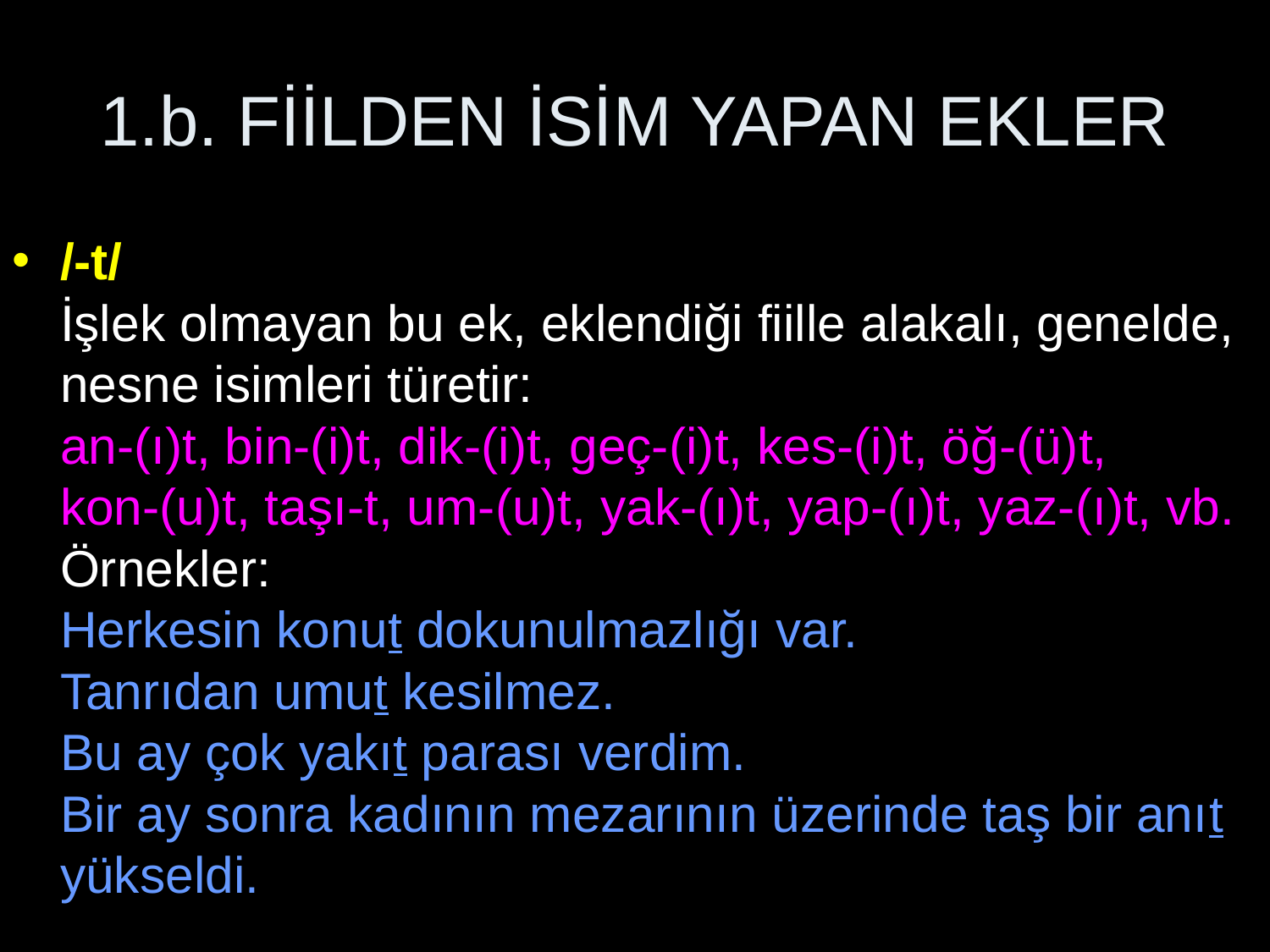

# 1.b. FİİLDEN İSİM YAPAN EKLER
/-t/
İşlek olmayan bu ek, eklendiği fiille alakalı, genelde, nesne isimleri türetir:
an-(ı)t, bin-(i)t, dik-(i)t, geç-(i)t, kes-(i)t, öğ-(ü)t,
kon-(u)t, taşı-t, um-(u)t, yak-(ı)t, yap-(ı)t, yaz-(ı)t, vb.
Örnekler:
Herkesin konut dokunulmazlığı var.
Tanrıdan umut kesilmez.
Bu ay çok yakıt parası verdim.
Bir ay sonra kadının mezarının üzerinde taş bir anıt yükseldi.